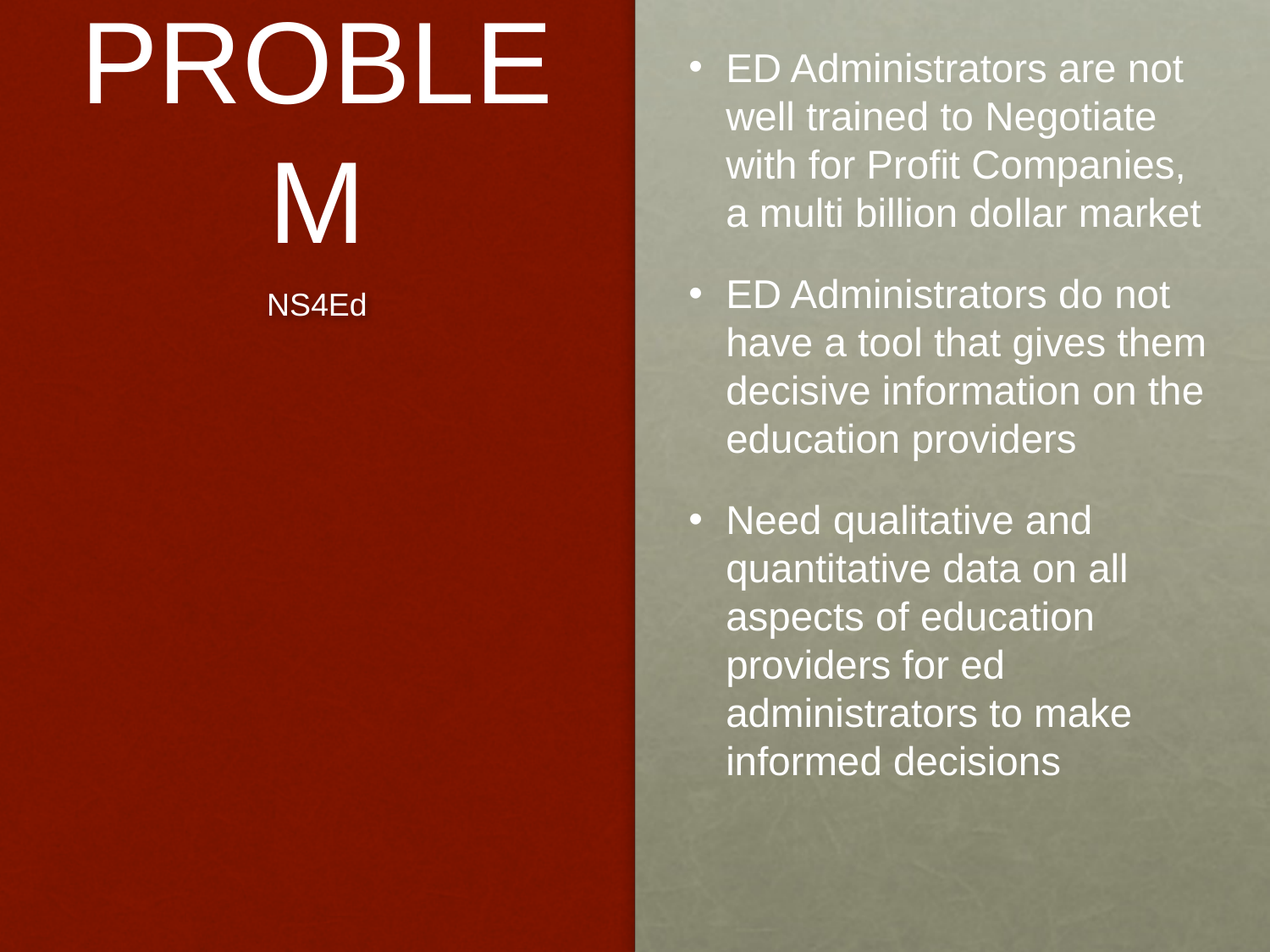

ED Administrators are not well trained to Negotiate with for Profit Companies, a multi billion dollar market
ED Administrators do not have a tool that gives them decisive information on the education providers
Need qualitative and quantitative data on all aspects of education providers for ed administrators to make informed decisions

# PROBLEM
NS4Ed